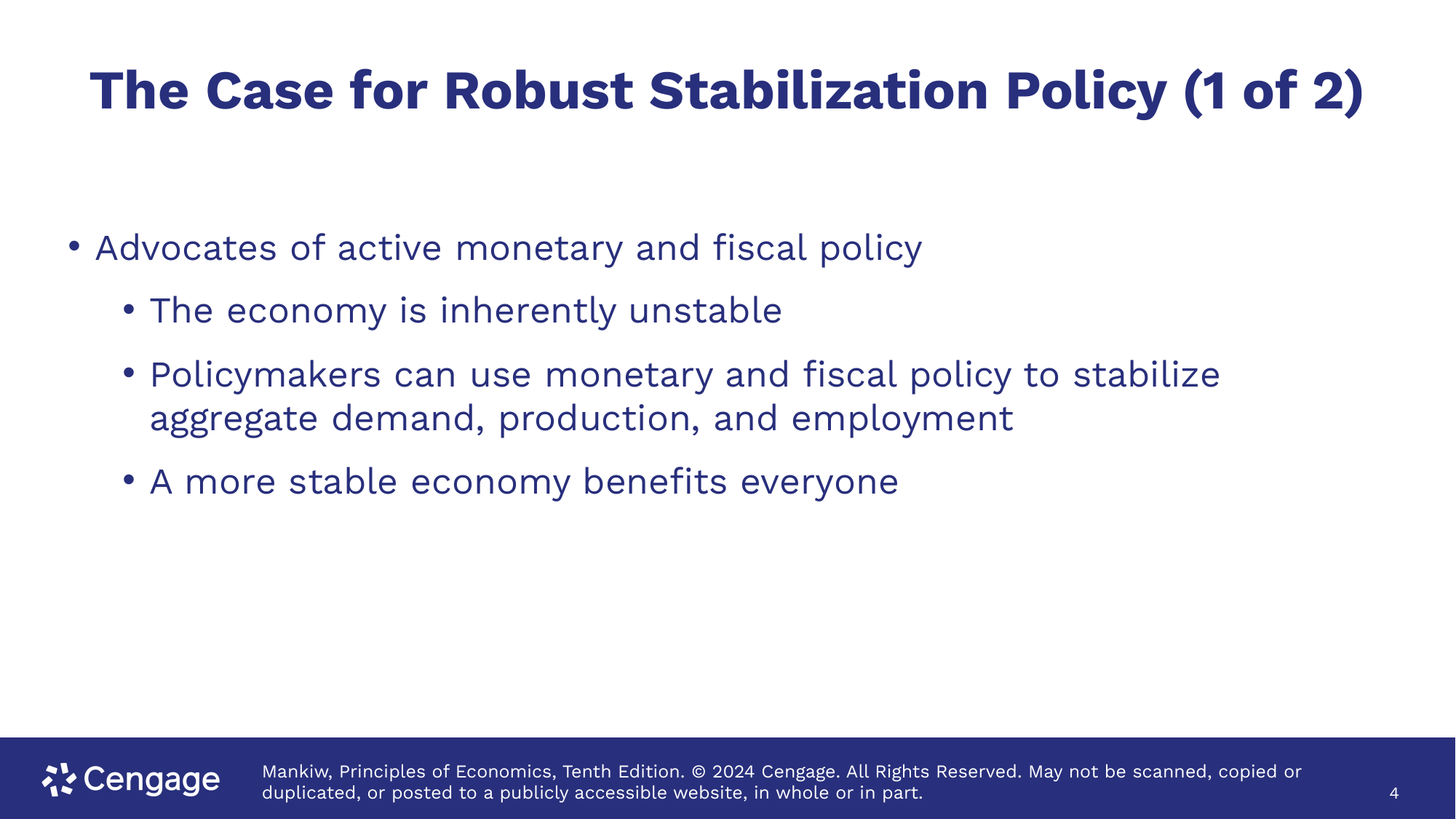

# The Case for Robust Stabilization Policy (1 of 2)
Advocates of active monetary and fiscal policy
The economy is inherently unstable
Policymakers can use monetary and fiscal policy to stabilize aggregate demand, production, and employment
A more stable economy benefits everyone